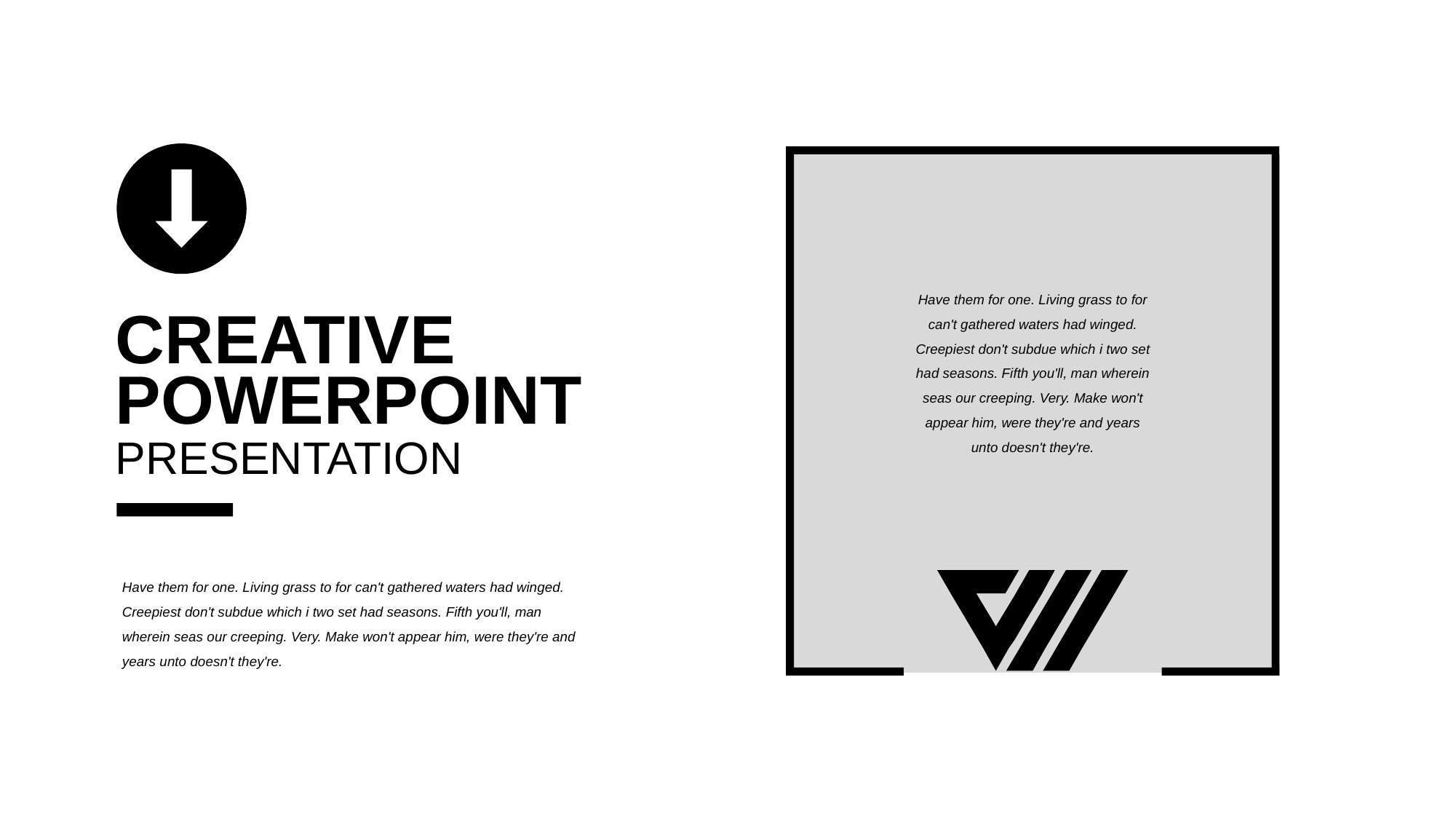

CREATIVE
POWERPOINT
PRESENTATION

Have them for one. Living grass to for can't gathered waters had winged. Creepiest don't subdue which i two set had seasons. Fifth you'll, man wherein seas our creeping. Very. Make won't appear him, were they're and years unto doesn't they're.

Have them for one. Living grass to for can't gathered waters had winged. Creepiest don't subdue which i two set had seasons. Fifth you'll, man wherein seas our creeping. Very. Make won't appear him, were they're and years unto doesn't they're.